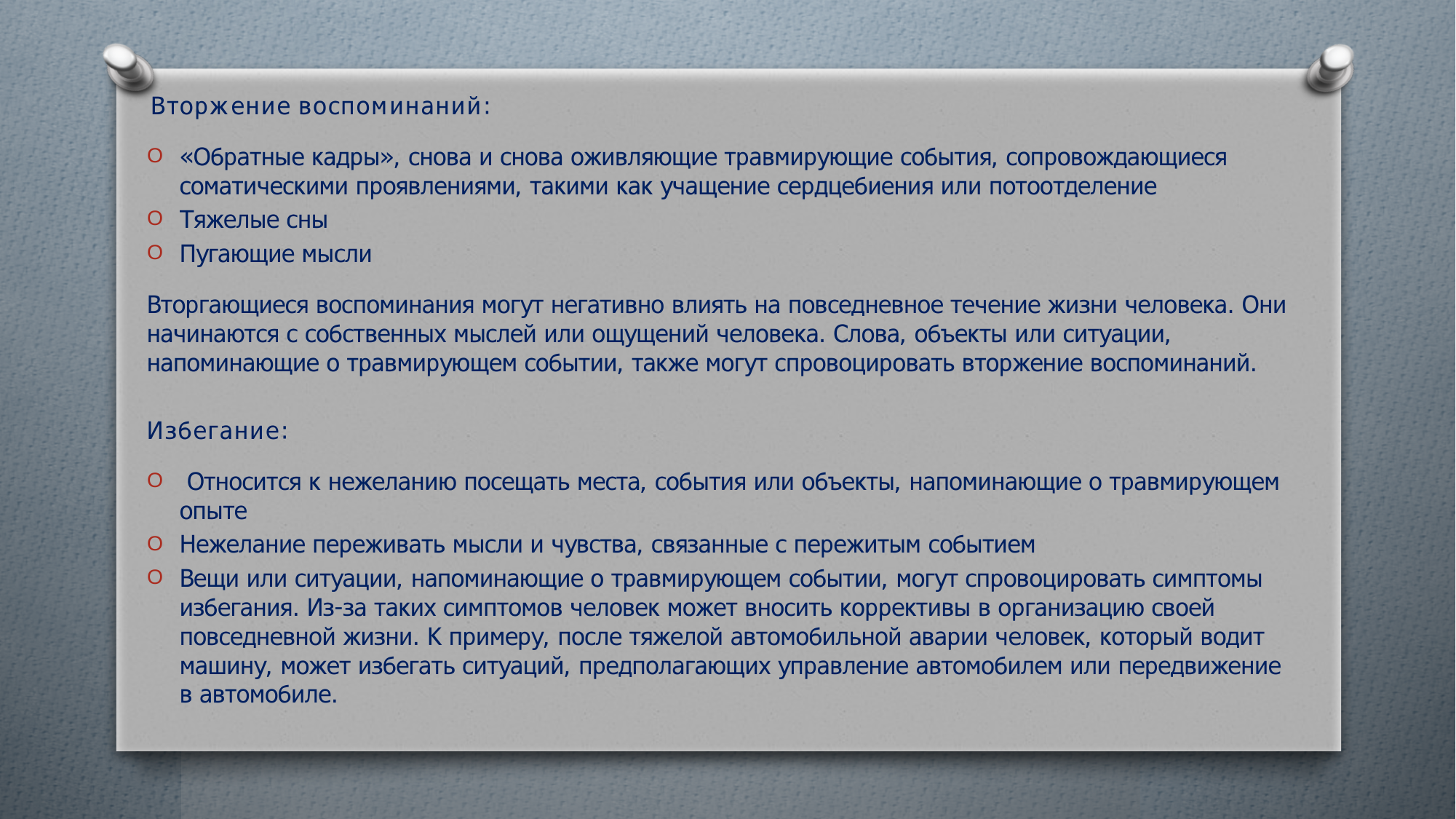

Вторжение воспоминаний:

«Обратные кадры», снова и снова оживляющие травмирующие события, сопровождающиеся соматическими проявлениями, такими как учащение сердцебиения или потоотделение
Тяжелые сны
Пугающие мысли

Вторгающиеся воспоминания могут негативно влиять на повседневное течение жизни человека. Они начинаются с собственных мыслей или ощущений человека. Слова, объекты или ситуации, напоминающие о травмирующем событии, также могут спровоцировать вторжение воспоминаний.

Избегание:

 Относится к нежеланию посещать места, события или объекты, напоминающие о травмирующем опыте
Нежелание переживать мысли и чувства, связанные с пережитым событием
Вещи или ситуации, напоминающие о травмирующем событии, могут спровоцировать симптомы избегания. Из-за таких симптомов человек может вносить коррективы в организацию своей повседневной жизни. К примеру, после тяжелой автомобильной аварии человек, который водит машину, может избегать ситуаций, предполагающих управление автомобилем или передвижение в автомобиле.